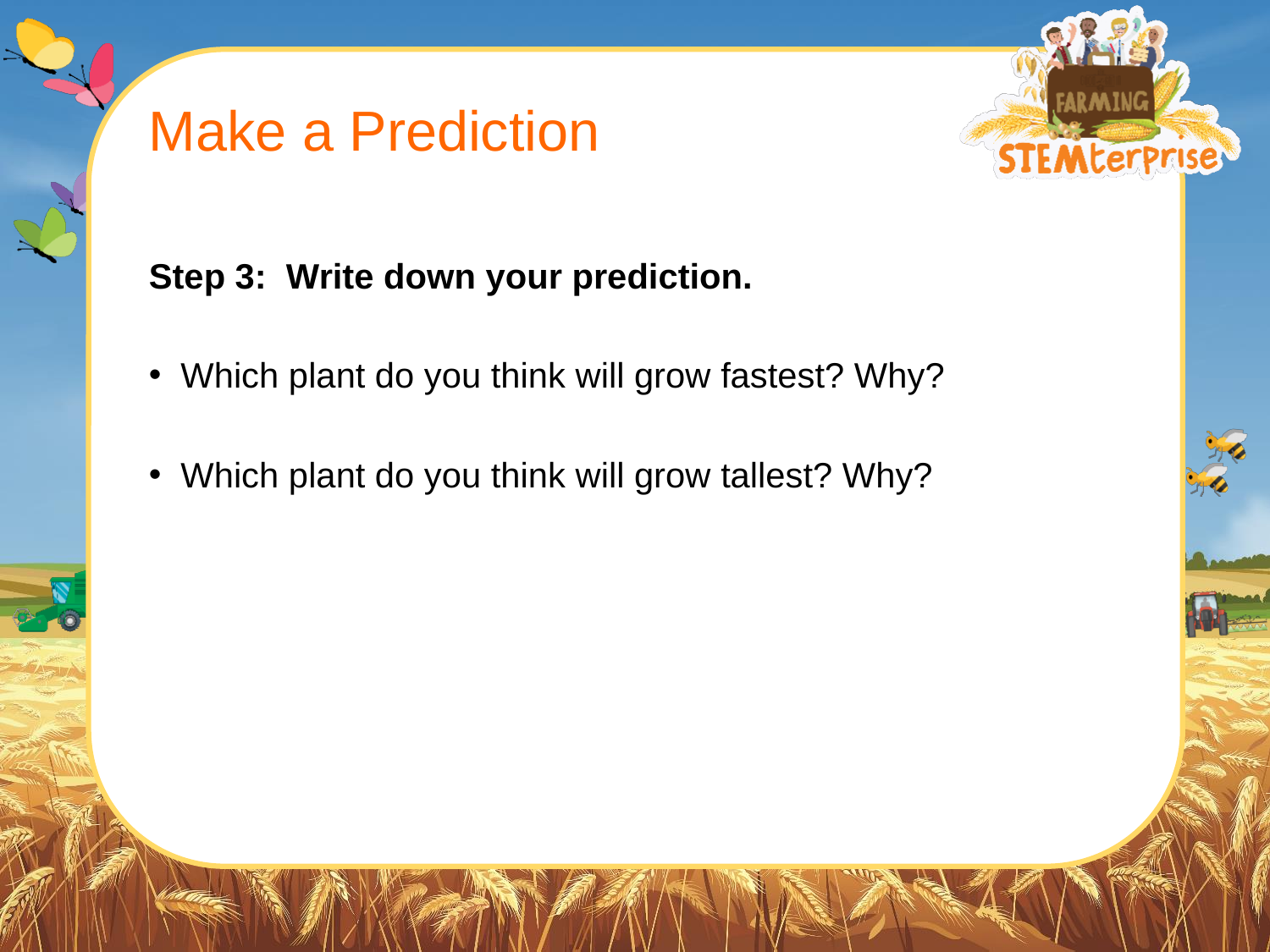

# Make a Prediction
Step 3:  Write down your prediction.
Which plant do you think will grow fastest? Why?
Which plant do you think will grow tallest? Why?